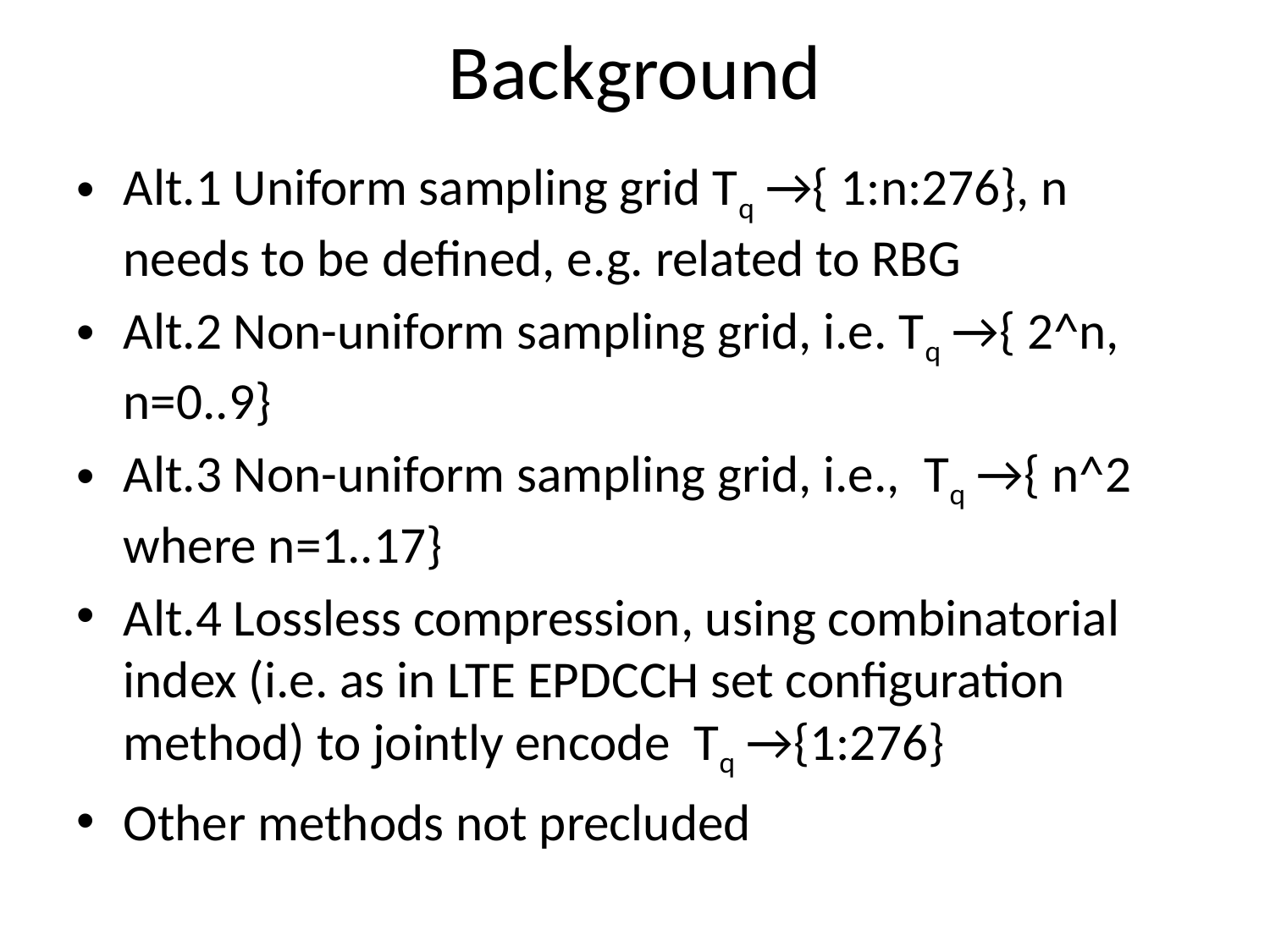

# Background
Alt.1 Uniform sampling grid Tq →{ 1:n:276}, n needs to be defined, e.g. related to RBG
Alt.2 Non-uniform sampling grid, i.e. Tq →{ 2^n, n=0..9}
Alt.3 Non-uniform sampling grid, i.e.,  Tq →{ n^2 where n=1..17}
Alt.4 Lossless compression, using combinatorial index (i.e. as in LTE EPDCCH set configuration method) to jointly encode  Tq →{1:276}
Other methods not precluded